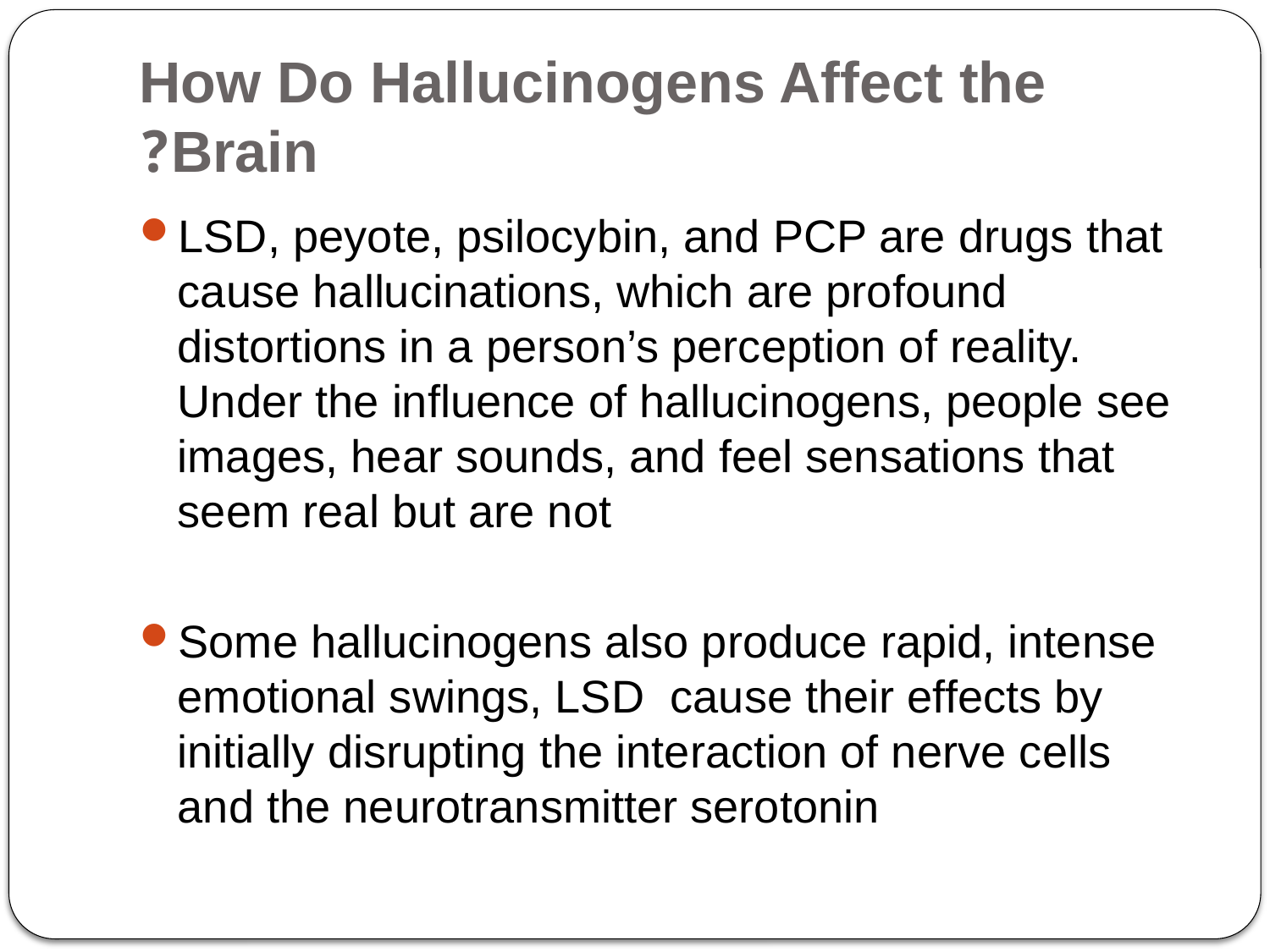

# How Do Hallucinogens Affect the Brain?
LSD, peyote, psilocybin, and PCP are drugs that cause hallucinations, which are profound distortions in a person’s perception of reality. Under the influence of hallucinogens, people see images, hear sounds, and feel sensations that seem real but are not

Some hallucinogens also produce rapid, intense emotional swings, LSD  cause their effects by initially disrupting the interaction of nerve cells and the neurotransmitter serotonin